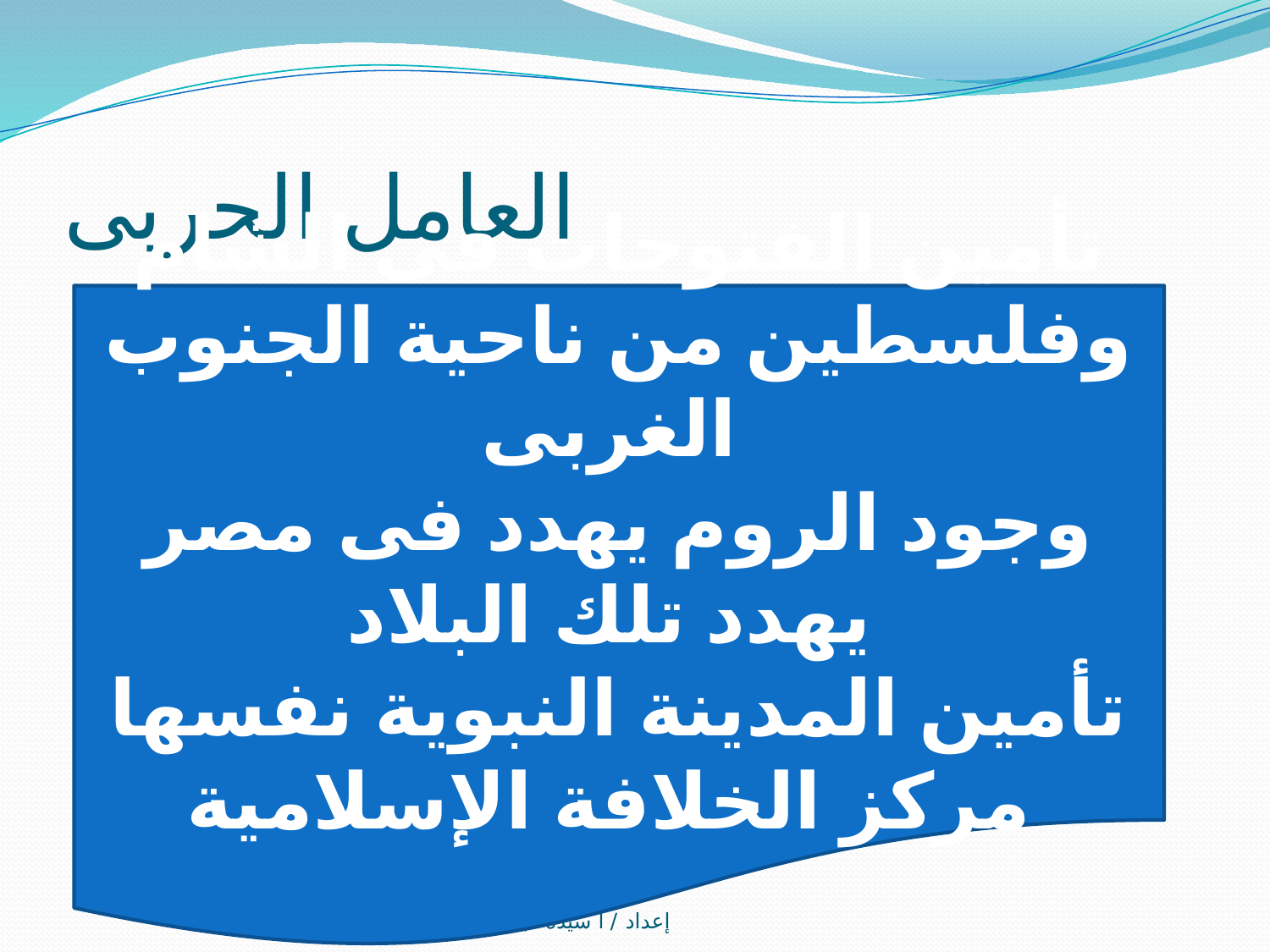

# العامل الحربى
تأمين الفتوحات فى الشام وفلسطين من ناحية الجنوب الغربى
وجود الروم يهدد فى مصر يهدد تلك البلاد
تأمين المدينة النبوية نفسها مركز الخلافة الإسلامية

إعداد / أ سيدة  جودة    معلم تاريخ